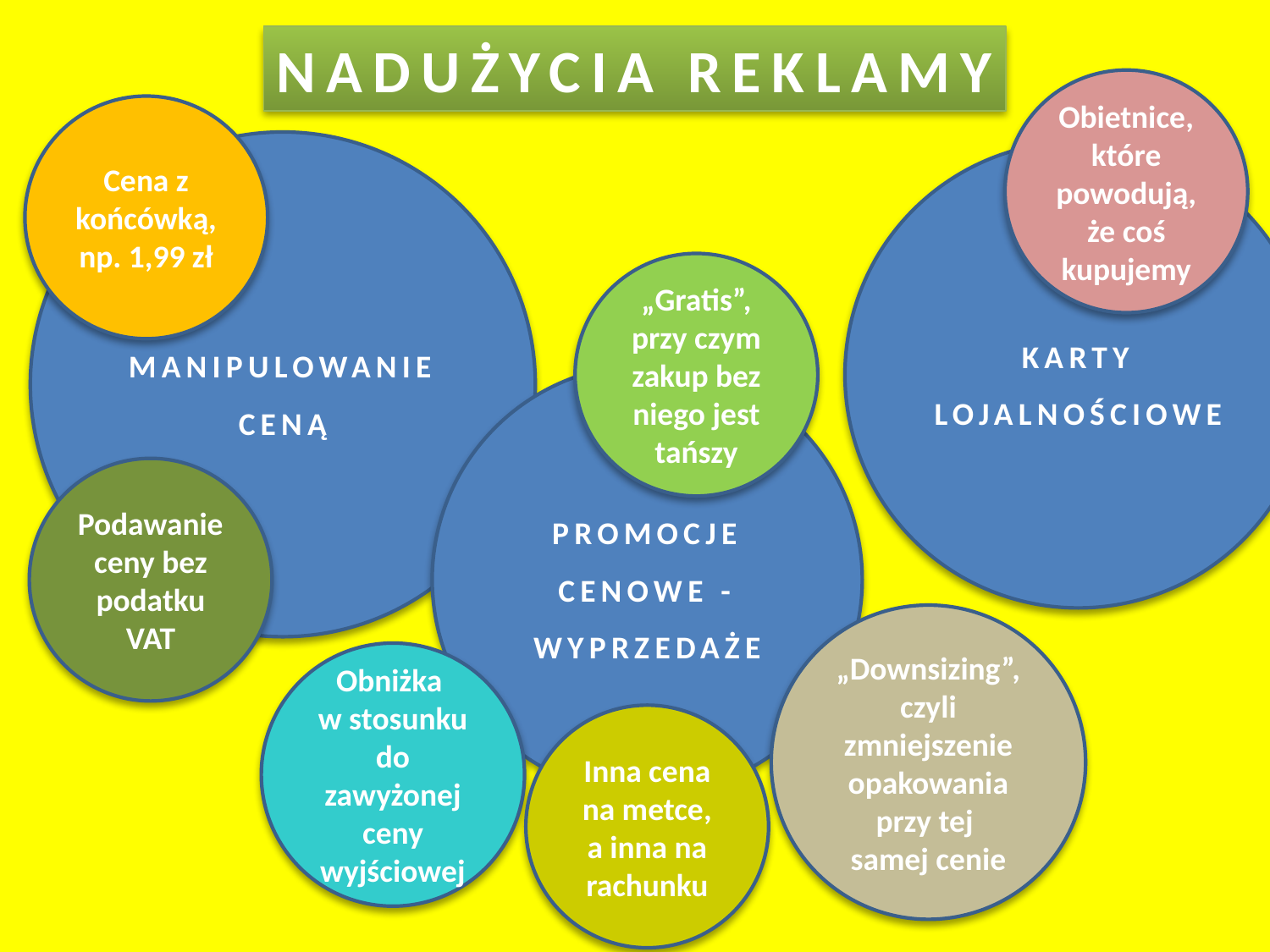

NADUŻYCIA REKLAMY
Obietnice, które powodują, że coś kupujemy
Cena z końcówką, np. 1,99 zł
MANIPULOWANIE CENĄ
KARTY LOJALNOŚCIOWE
„Gratis”, przy czym zakup bez niego jest tańszy
PROMOCJE CENOWE - WYPRZEDAŻE
Podawanie ceny bez podatku VAT
„Downsizing”, czyli zmniejszenie opakowania przy tej
samej cenie
Obniżka
w stosunku do zawyżonej ceny wyjściowej
Inna cena na metce, a inna na rachunku